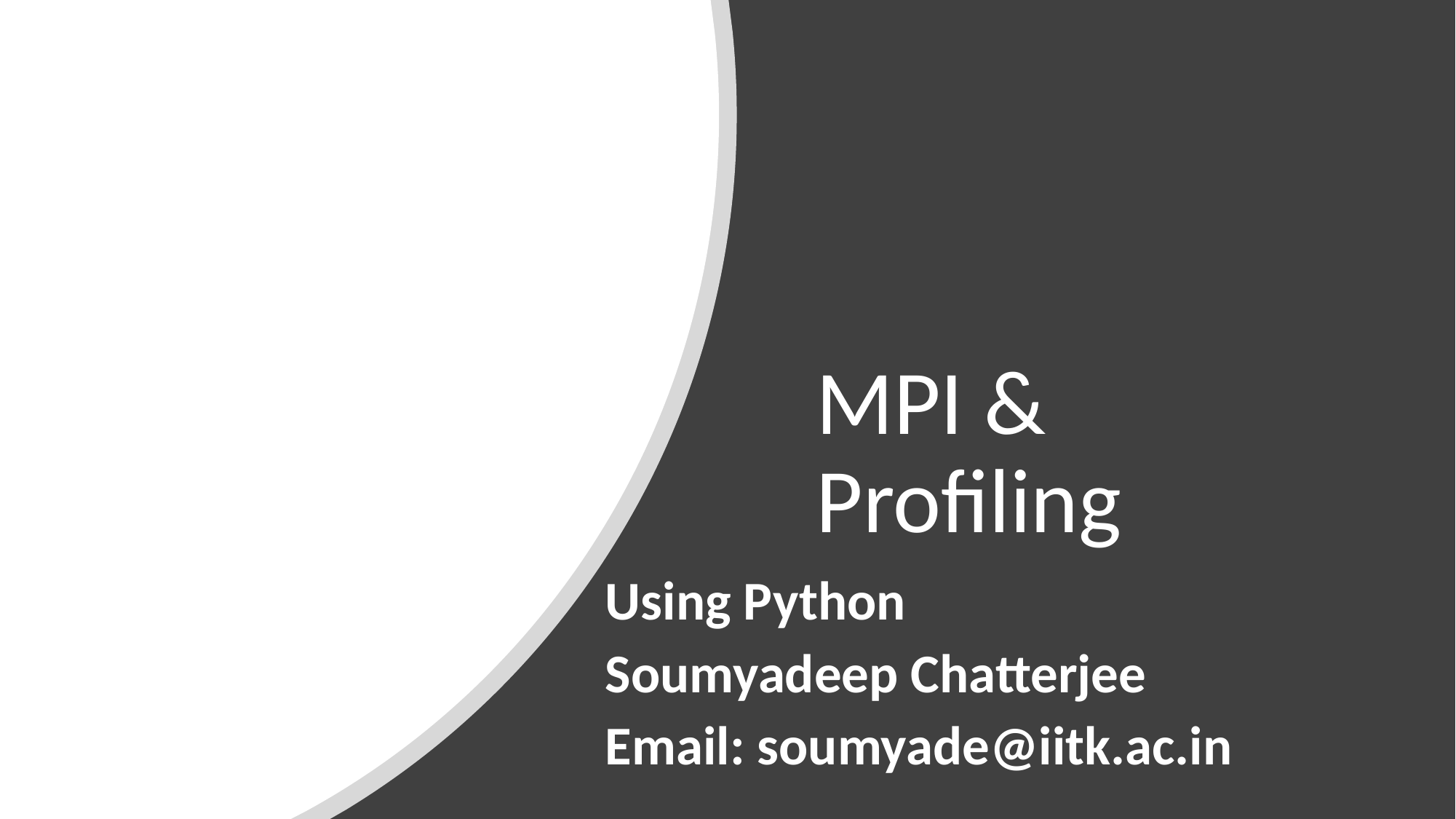

# MPI & Profiling
Using Python
Soumyadeep Chatterjee
Email: soumyade@iitk.ac.in